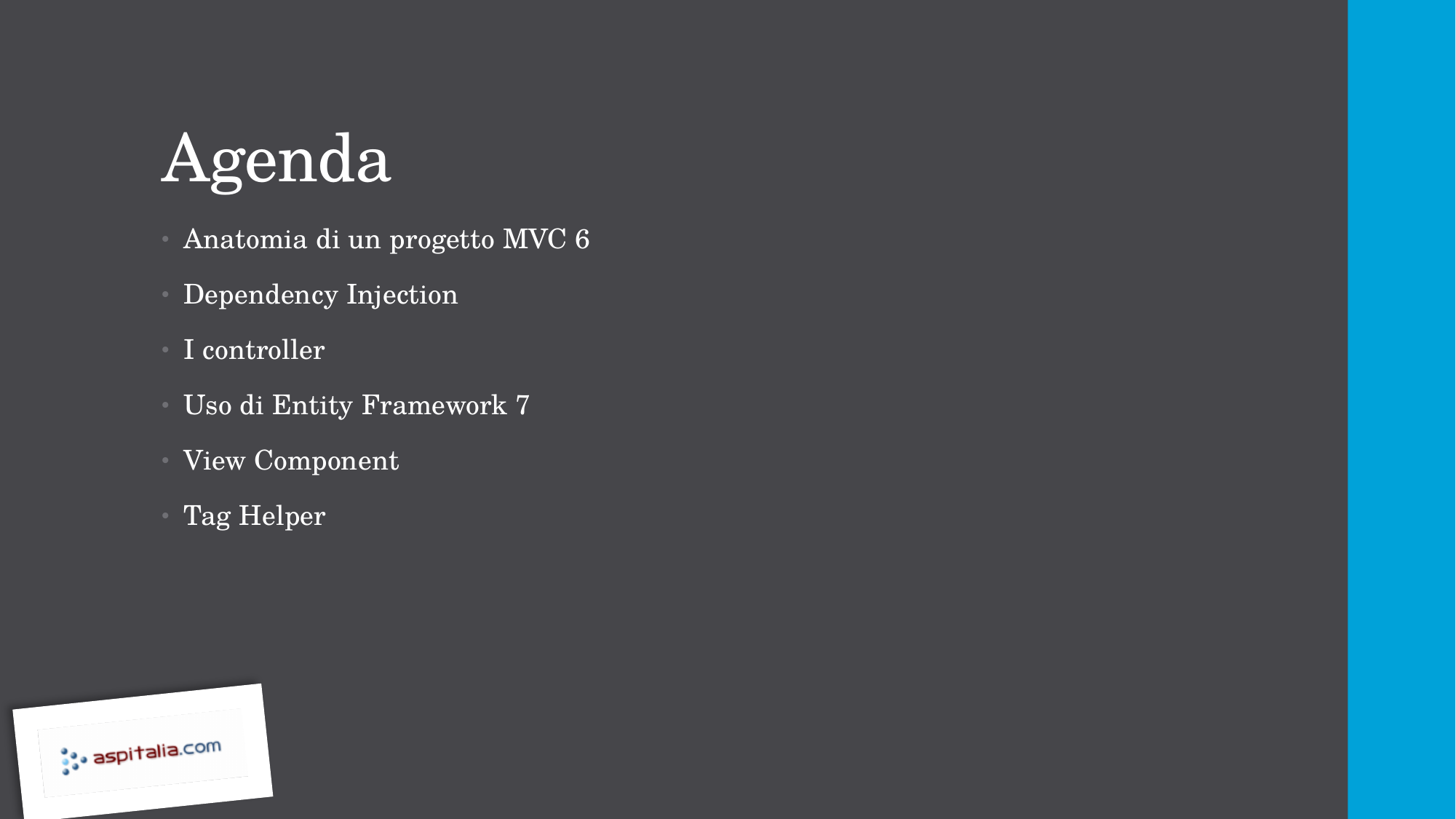

# Agenda
Anatomia di un progetto MVC 6
Dependency Injection
I controller
Uso di Entity Framework 7
View Component
Tag Helper